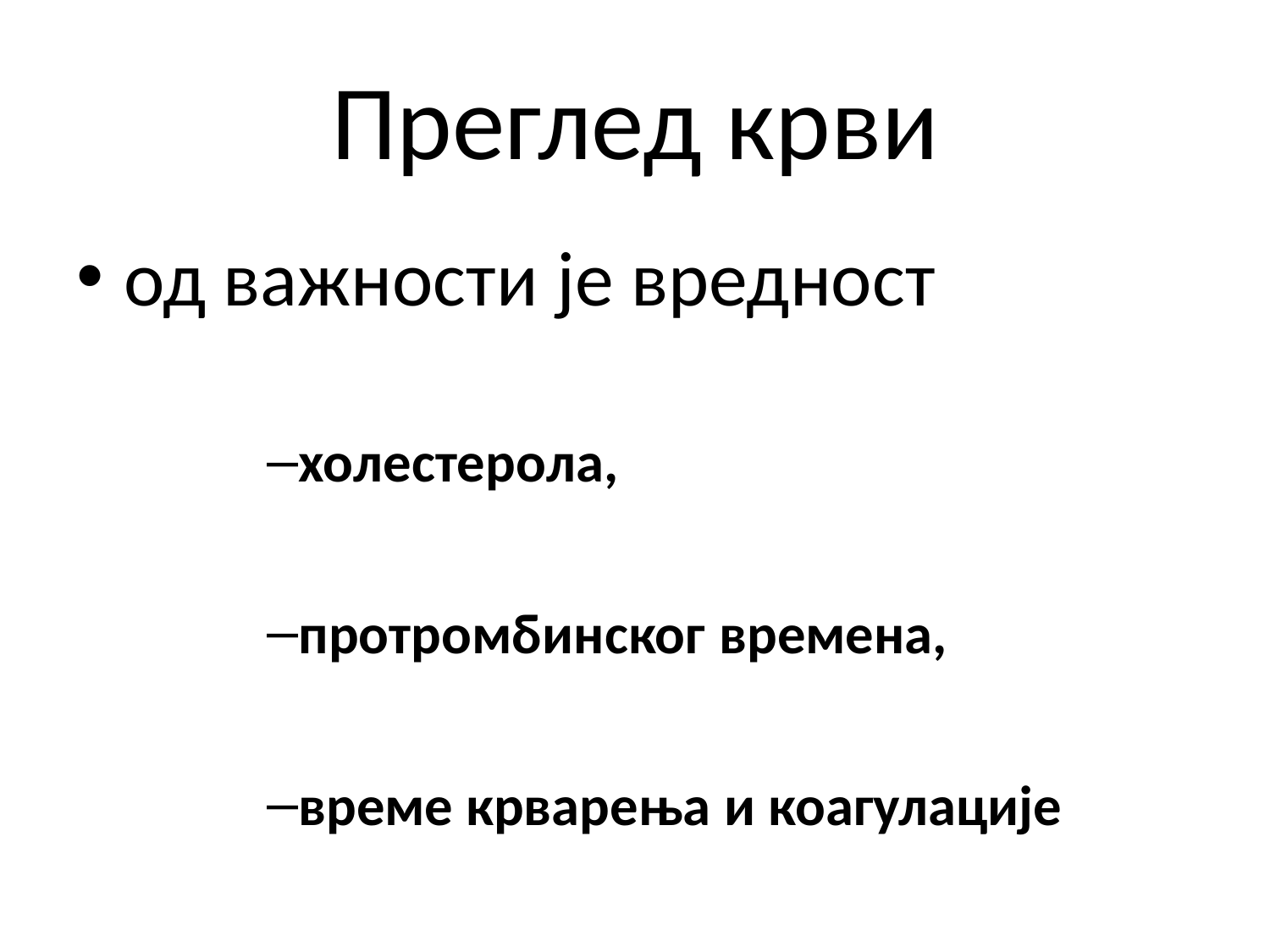

# Преглед крви
од важности је вредност

холестерола,

протромбинског времена,

време крварења и коагулације